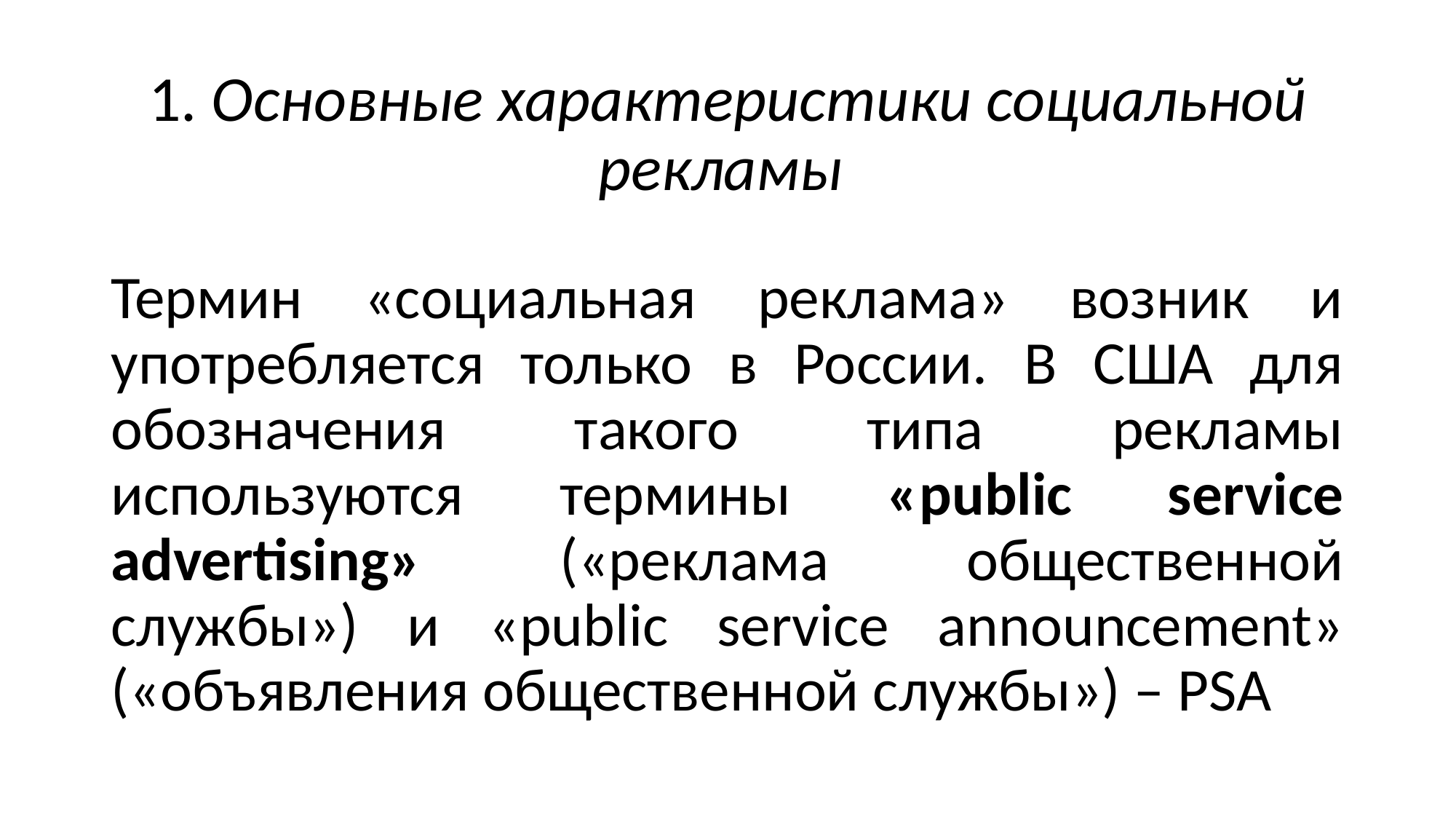

# 1. Основные характеристики социальной рекламы
Термин «социальная реклама» возник и употребляется только в России. В США для обозначения такого типа рекламы используются термины «public service advertising» («реклама общественной службы») и «public service announcement» («объявления общественной службы») – PSA